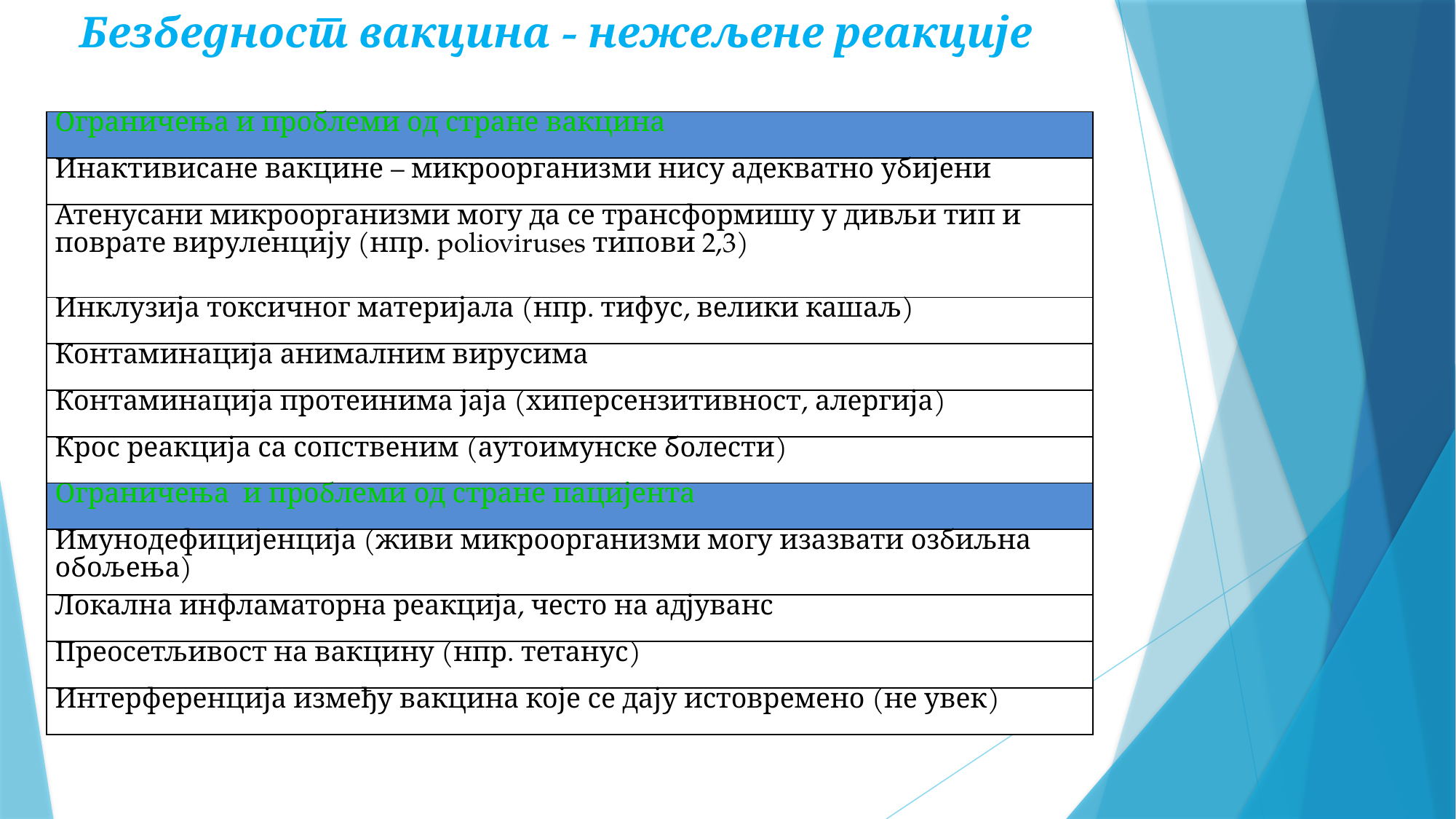

Безбедност вакцина - нежељене реакције
| Ограничења и проблеми од стране вакцина |
| --- |
| Инактивисане вакцине – микроорганизми нису адекватно убијени |
| Атенусани микроорганизми могу да се трансформишу у дивљи тип и поврате вируленцију (нпр. polioviruses типови 2,3) |
| Инклузија токсичног материјала (нпр. тифус, велики кашаљ) |
| Контаминација анималним вирусима |
| Контаминација протеинима јаја (хиперсензитивност, алергија) |
| Крос реакција са сопственим (аутоимунске болести) |
| Ограничења и проблеми од стране пацијента |
| Имунодефицијенција (живи микроорганизми могу изазвати озбиљна обољења) |
| Локална инфламаторна реакција, често на адјуванс |
| Преосетљивост на вакцину (нпр. тетанус) |
| Интерференција између вакцина које се дају истовремено (не увек) |